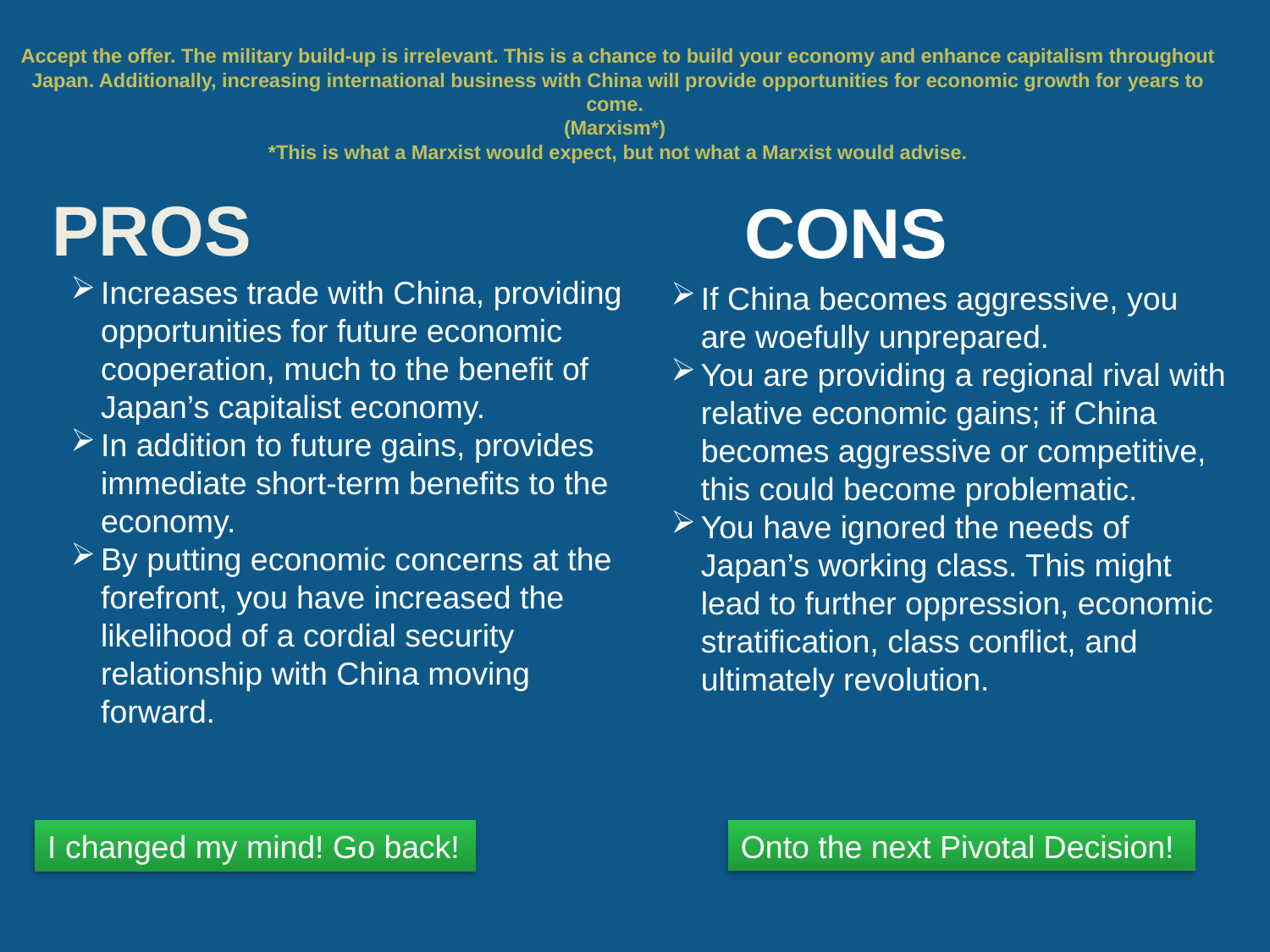

# Accept the offer. The military build-up is irrelevant. This is a chance to build your economy and enhance capitalism throughout Japan. Additionally, increasing international business with China will provide opportunities for economic growth for years to come. (Marxism*) *This is what a Marxist would expect, but not what a Marxist would advise.
Increases trade with China, providing opportunities for future economic cooperation, much to the benefit of Japan’s capitalist economy.
In addition to future gains, provides immediate short-term benefits to the economy.
By putting economic concerns at the forefront, you have increased the likelihood of a cordial security relationship with China moving forward.
If China becomes aggressive, you are woefully unprepared.
You are providing a regional rival with relative economic gains; if China becomes aggressive or competitive, this could become problematic.
You have ignored the needs of Japan’s working class. This might lead to further oppression, economic stratification, class conflict, and ultimately revolution.